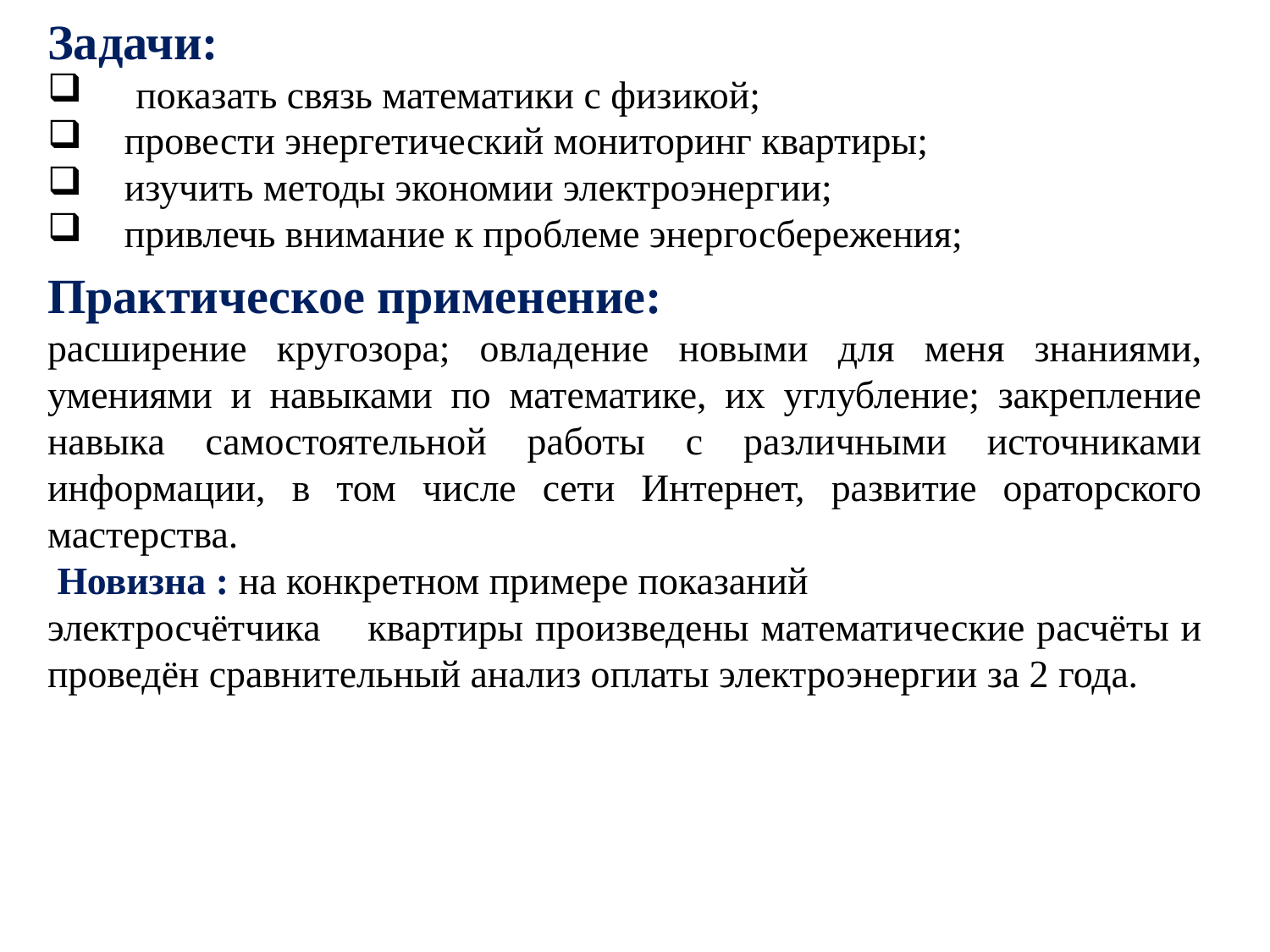

Задачи:
     показать связь математики с физикой;
   провести энергетический мониторинг квартиры;
   изучить методы экономии электроэнергии;
   привлечь внимание к проблеме энергосбережения;
Практическое применение:
расширение кругозора; овладение новыми для меня знаниями, умениями и навыками по математике, их углубление; закрепление навыка самостоятельной работы с различными источниками информации, в том числе сети Интернет, развитие ораторского мастерства.
 Новизна : на конкретном примере показаний
электросчётчика    квартиры произведены математические расчёты и проведён сравнительный анализ оплаты электроэнергии за 2 года.